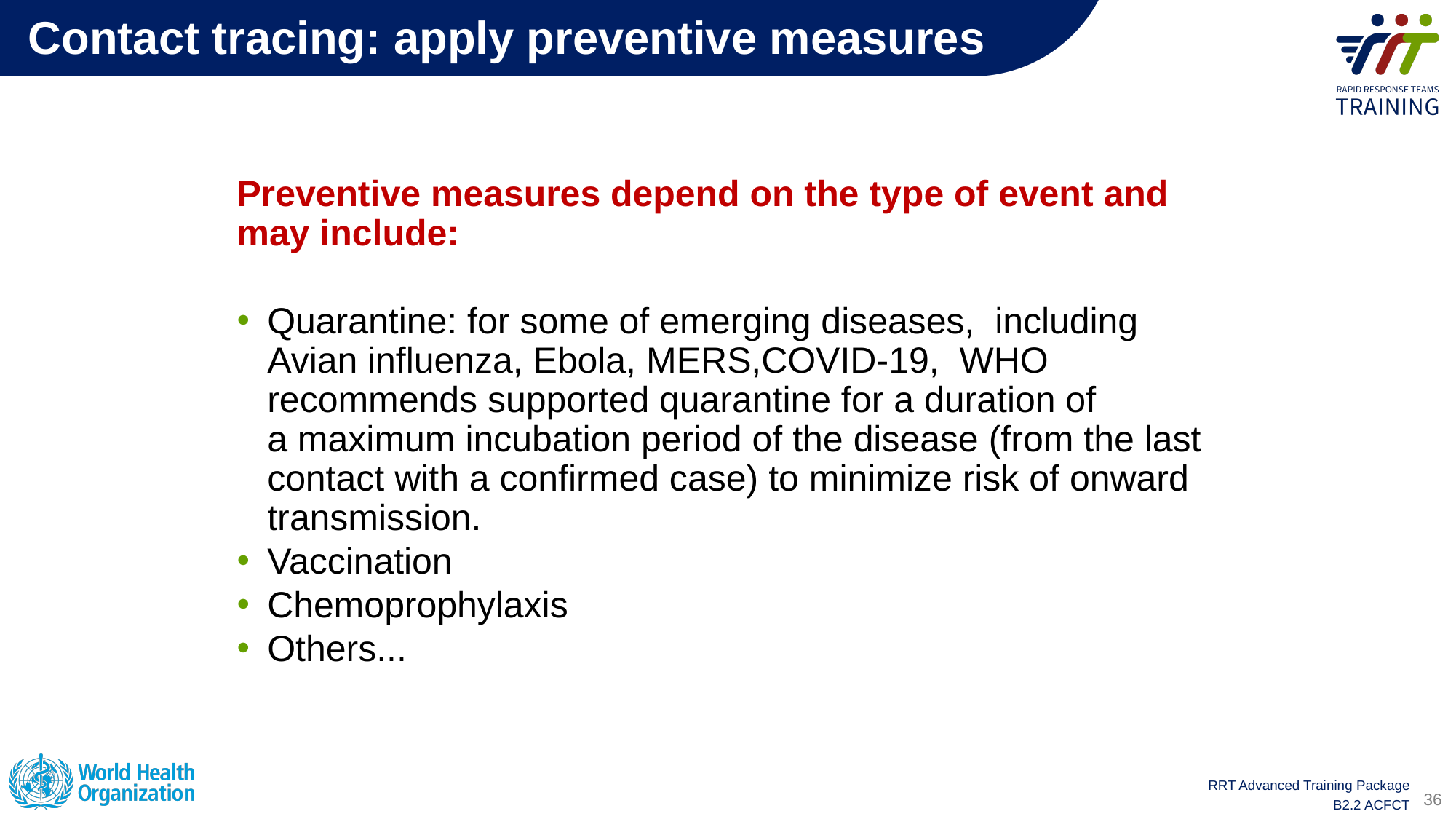

Contact tracing: apply preventive measures
Preventive measures depend on the type of event and may include:

Quarantine: for some of emerging diseases,  including Avian influenza, Ebola, MERS,COVID-19,  WHO recommends supported quarantine for a duration of a maximum incubation period of the disease (from the last contact with a confirmed case) to minimize risk of onward transmission.
Vaccination
Chemoprophylaxis
Others...